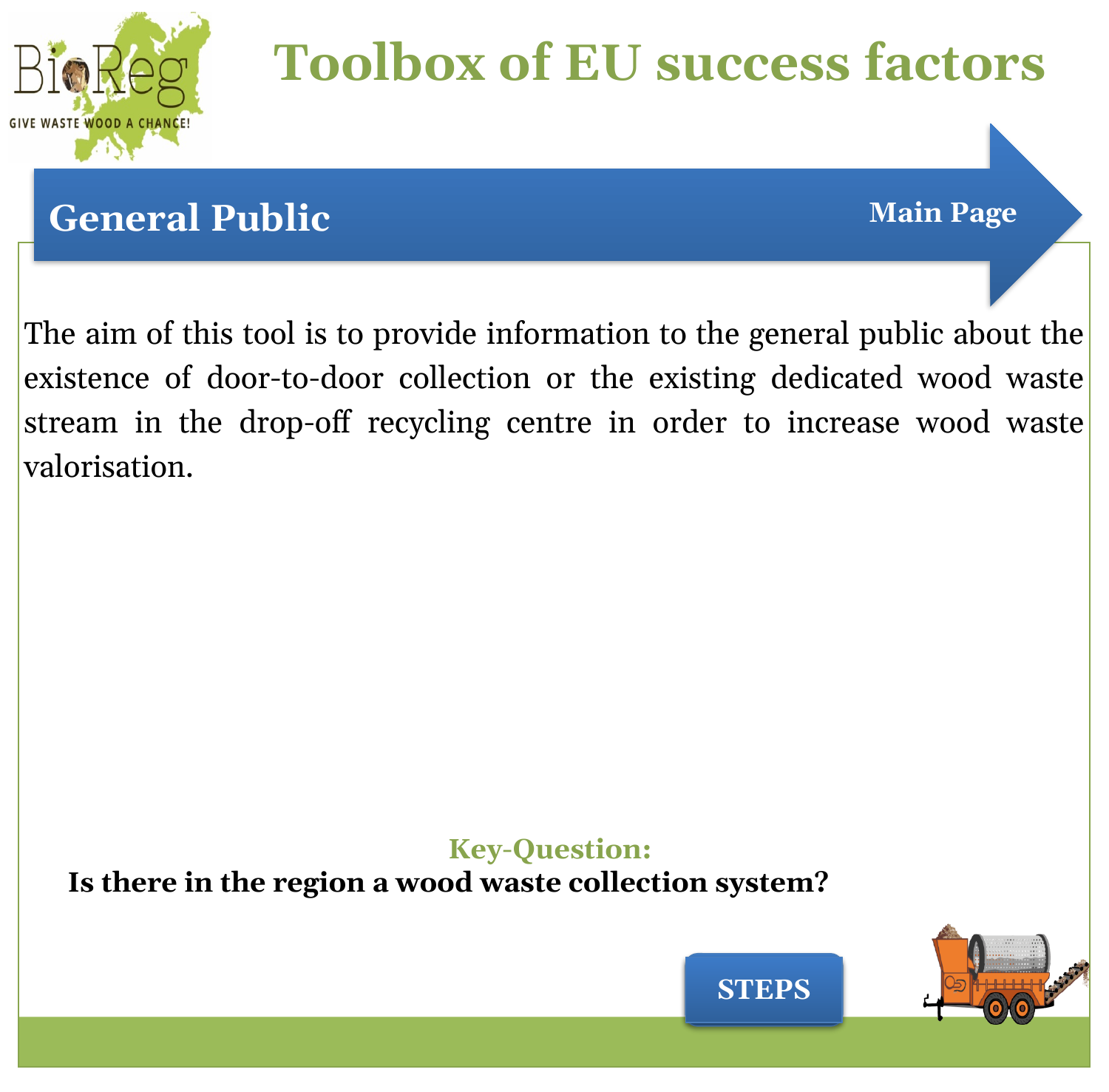

General Public
Main Page

The aim of this tool is to provide information to the general public about the existence of door-to-door collection or the existing dedicated wood waste stream in the drop-off recycling centre in order to increase wood waste valorisation.
Key-Question:
Is there in the region a wood waste collection system?

STEPS